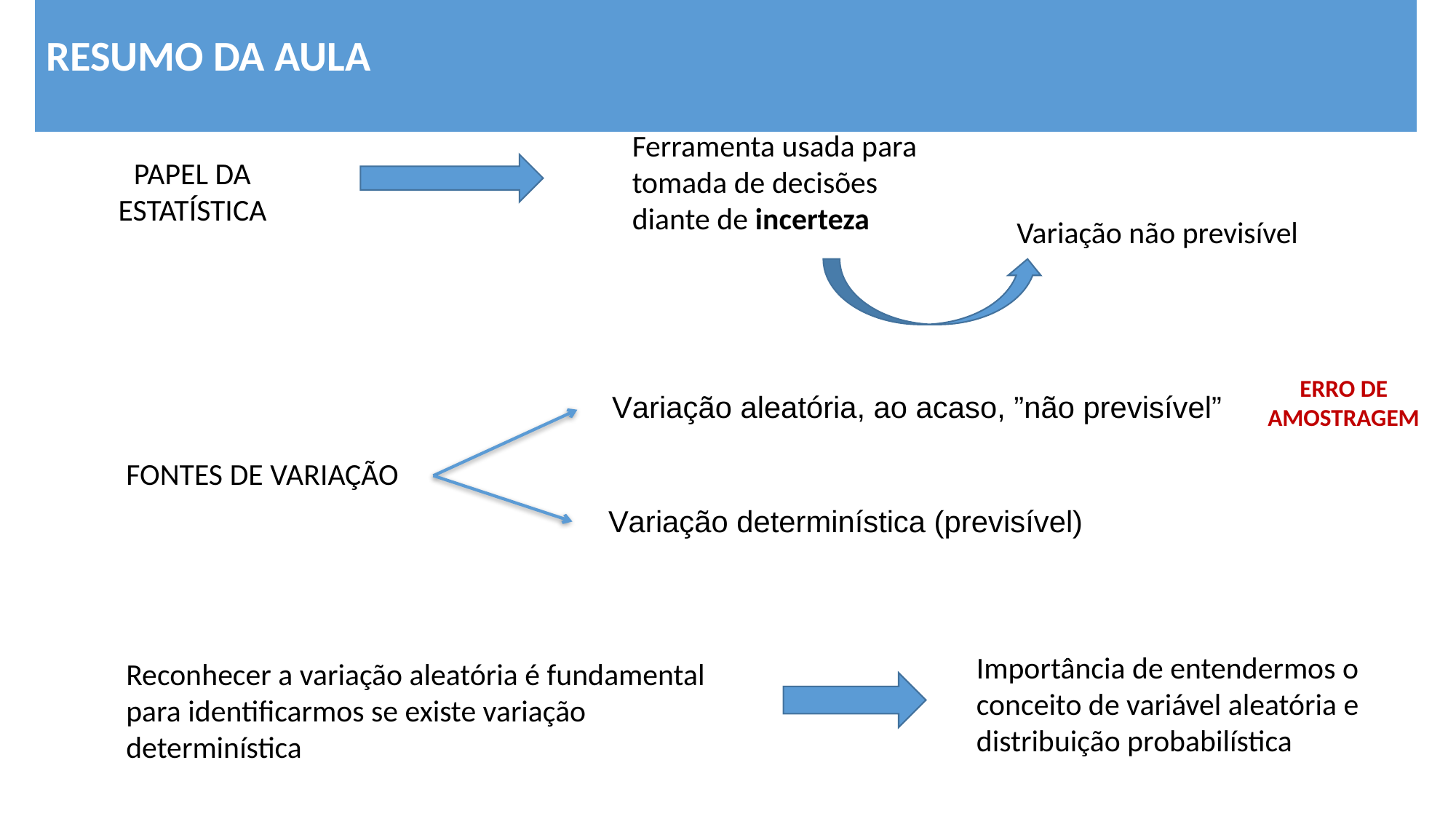

# RESUMO DA AULA
Ferramenta usada para tomada de decisões diante de incerteza

PAPEL DA ESTATÍSTICA
Variação não previsível

ERRO DE AMOSTRAGEM
Variação aleatória, ao acaso, ”não previsível”
FONTES DE VARIAÇÃO
Variação determinística (previsível)
Importância de entendermos o conceito de variável aleatória e distribuição probabilística

Reconhecer a variação aleatória é fundamental para identificarmos se existe variação determinística